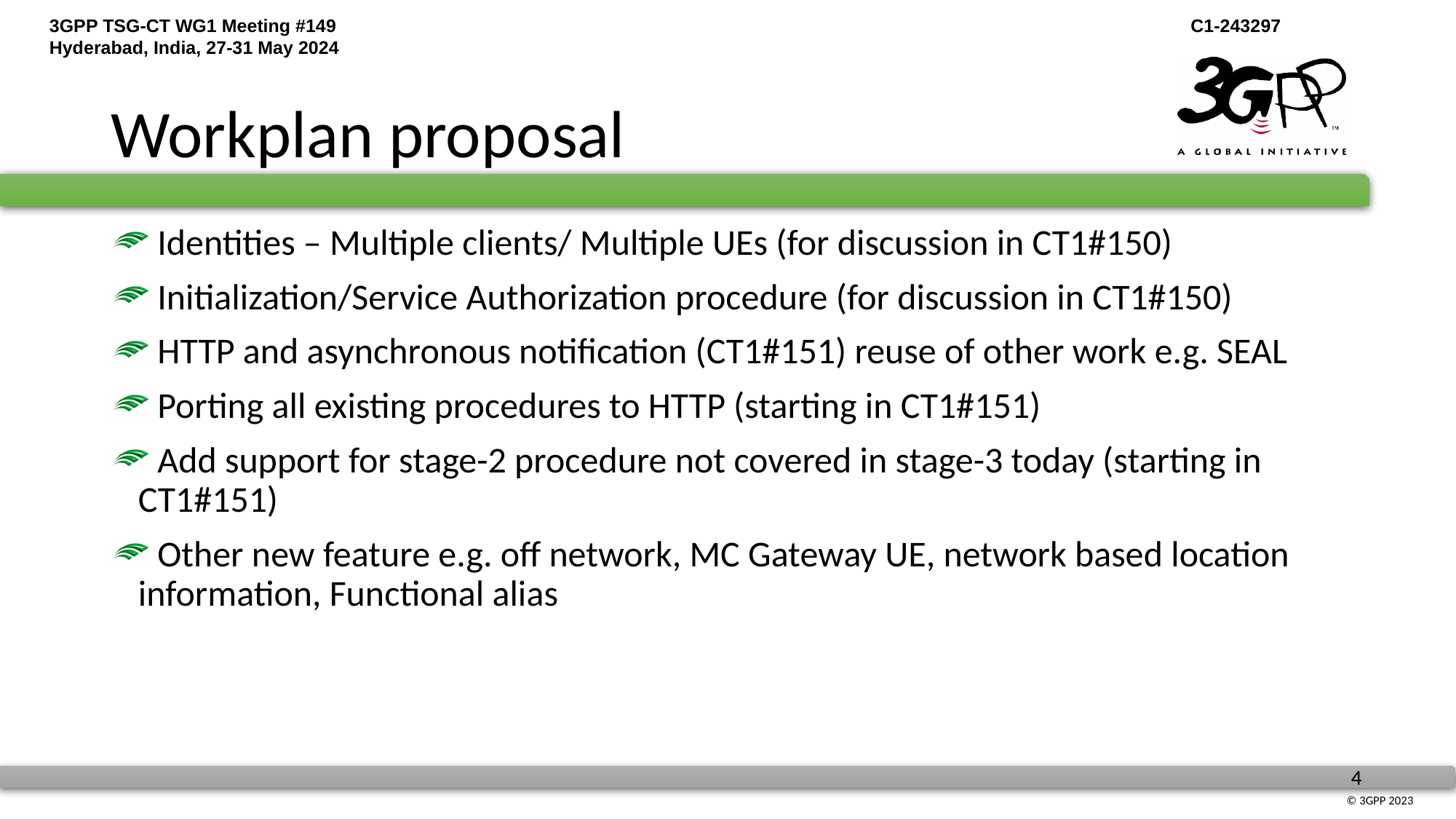

# Workplan proposal
 Identities – Multiple clients/ Multiple UEs (for discussion in CT1#150)
 Initialization/Service Authorization procedure (for discussion in CT1#150)
 HTTP and asynchronous notification (CT1#151) reuse of other work e.g. SEAL
 Porting all existing procedures to HTTP (starting in CT1#151)
 Add support for stage-2 procedure not covered in stage-3 today (starting in CT1#151)
 Other new feature e.g. off network, MC Gateway UE, network based location information, Functional alias